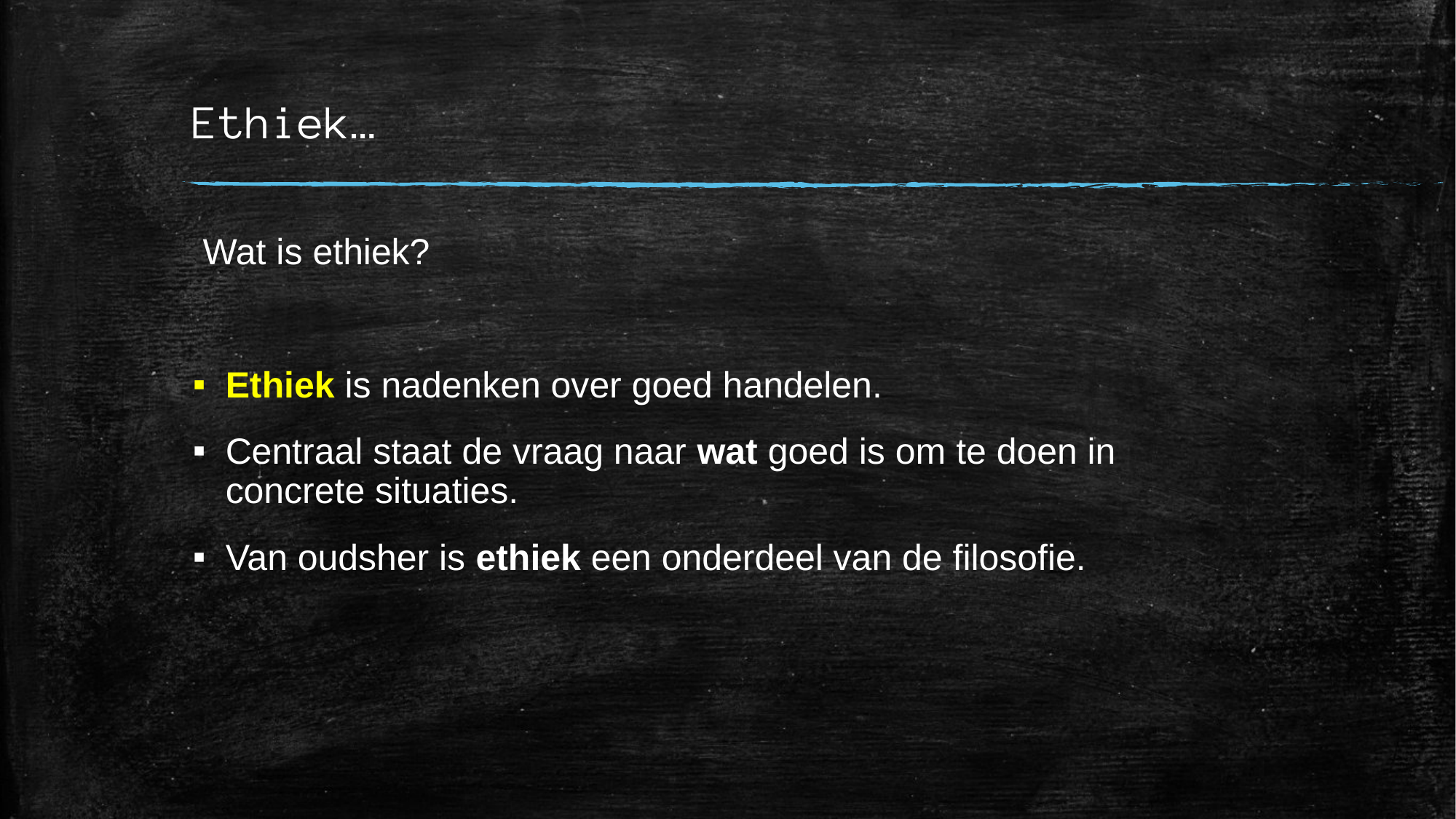

# Ethiek…
 Wat is ethiek?

Ethiek is nadenken over goed handelen.
Centraal staat de vraag naar wat goed is om te doen in concrete situaties.
Van oudsher is ethiek een onderdeel van de filosofie.